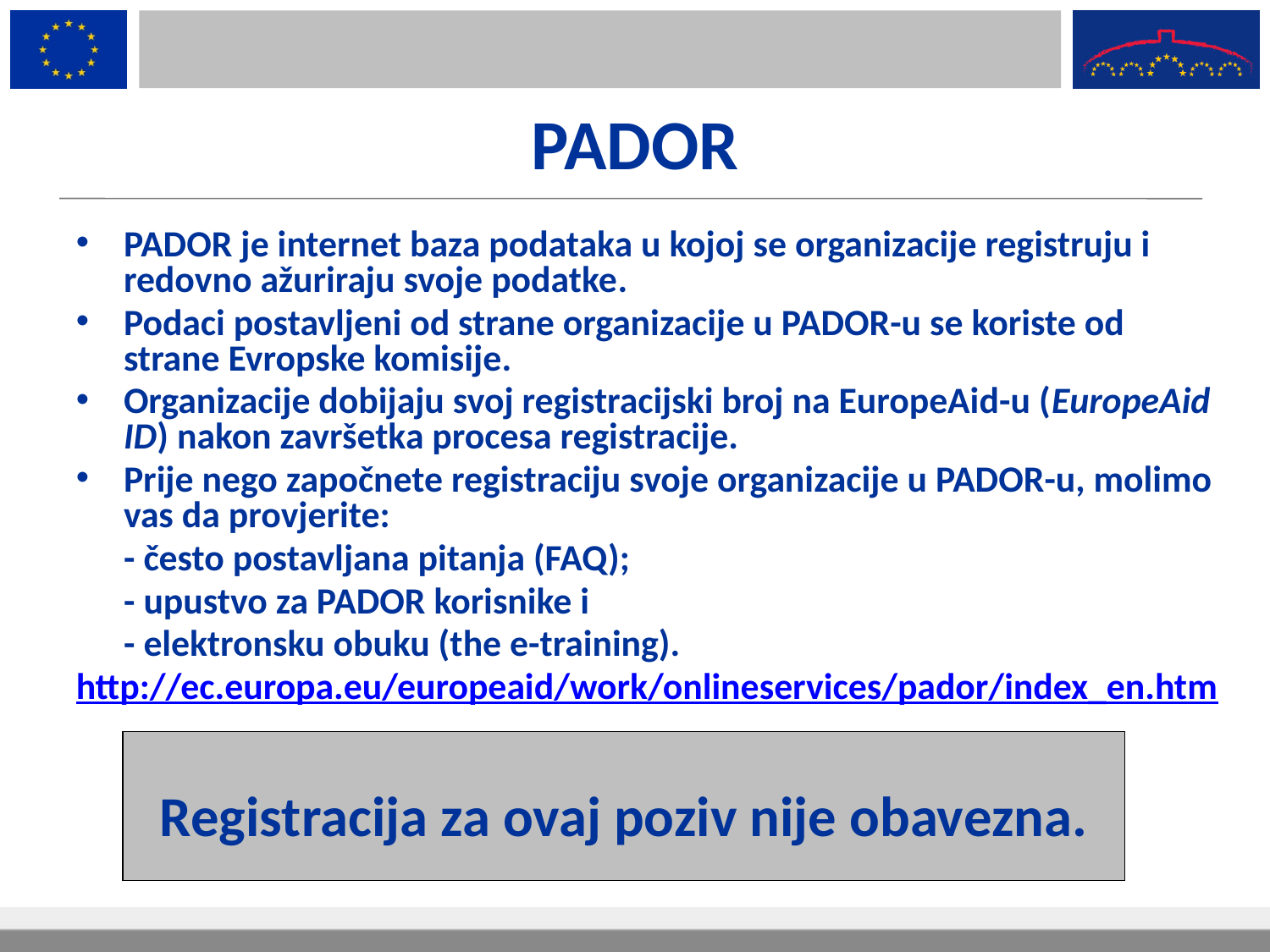

# PADOR
PADOR je internet baza podataka u kojoj se organizacije registruju i redovno ažuriraju svoje podatke.
Podaci postavljeni od strane organizacije u PADOR-u se koriste od strane Evropske komisije.
Organizacije dobijaju svoj registracijski broj na EuropeAid-u (EuropeAid ID) nakon završetka procesa registracije.
Prije nego započnete registraciju svoje organizacije u PADOR-u, molimo vas da provjerite:
	- često postavljana pitanja (FAQ);
	- upustvo za PADOR korisnike i
	- elektronsku obuku (the e-training).
http://ec.europa.eu/europeaid/work/onlineservices/pador/index_en.htm

Registracija za ovaj poziv nije obavezna.